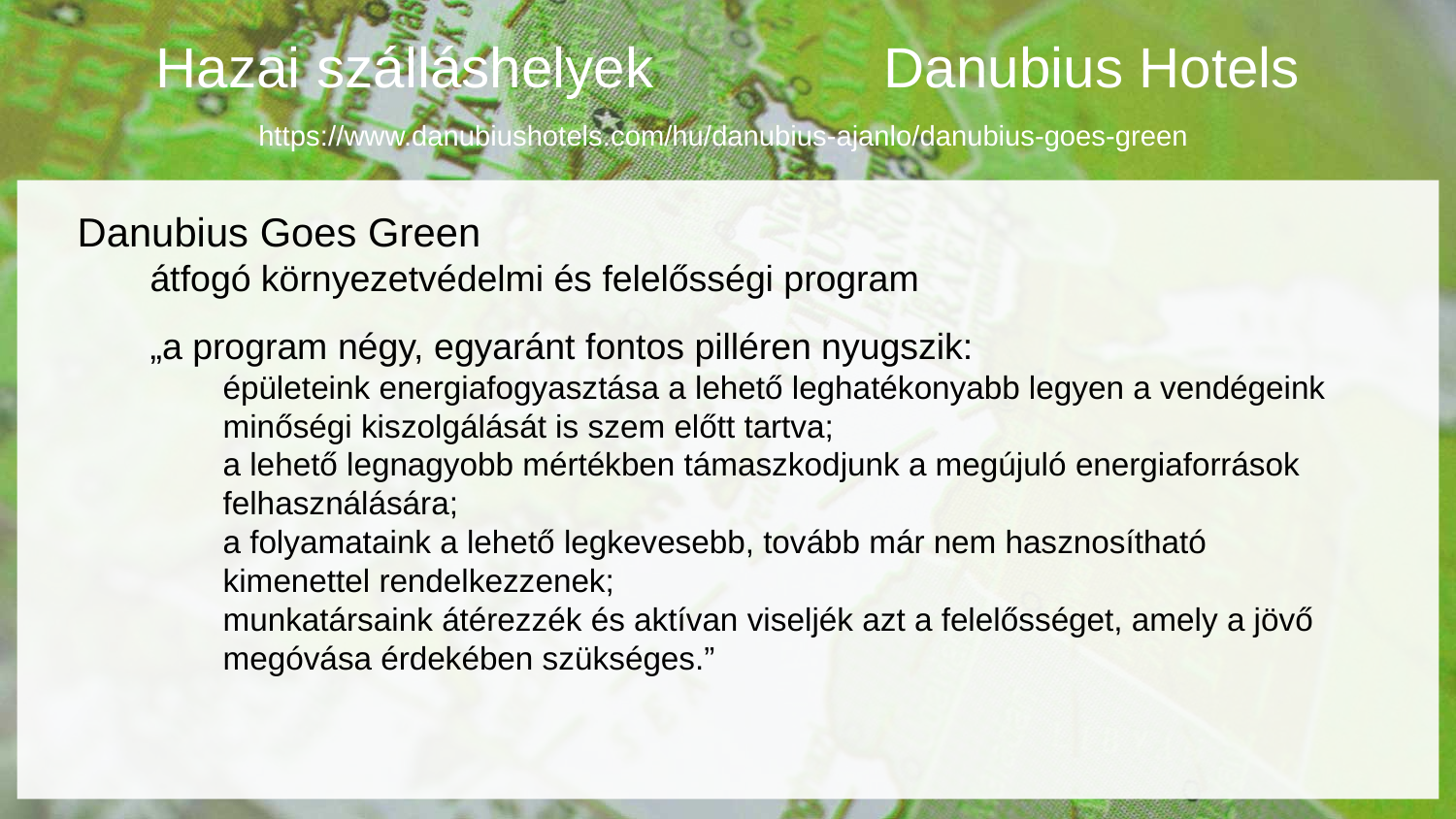

Hazai szálláshelyek		Danubius Hotels
https://www.danubiushotels.com/hu/danubius-ajanlo/danubius-goes-green
Danubius Goes Green
átfogó környezetvédelmi és felelősségi program

„a program négy, egyaránt fontos pilléren nyugszik:
épületeink energiafogyasztása a lehető leghatékonyabb legyen a vendégeink minőségi kiszolgálását is szem előtt tartva;
a lehető legnagyobb mértékben támaszkodjunk a megújuló energiaforrások felhasználására;
a folyamataink a lehető legkevesebb, tovább már nem hasznosítható kimenettel rendelkezzenek;
munkatársaink átérezzék és aktívan viseljék azt a felelősséget, amely a jövő megóvása érdekében szükséges.”